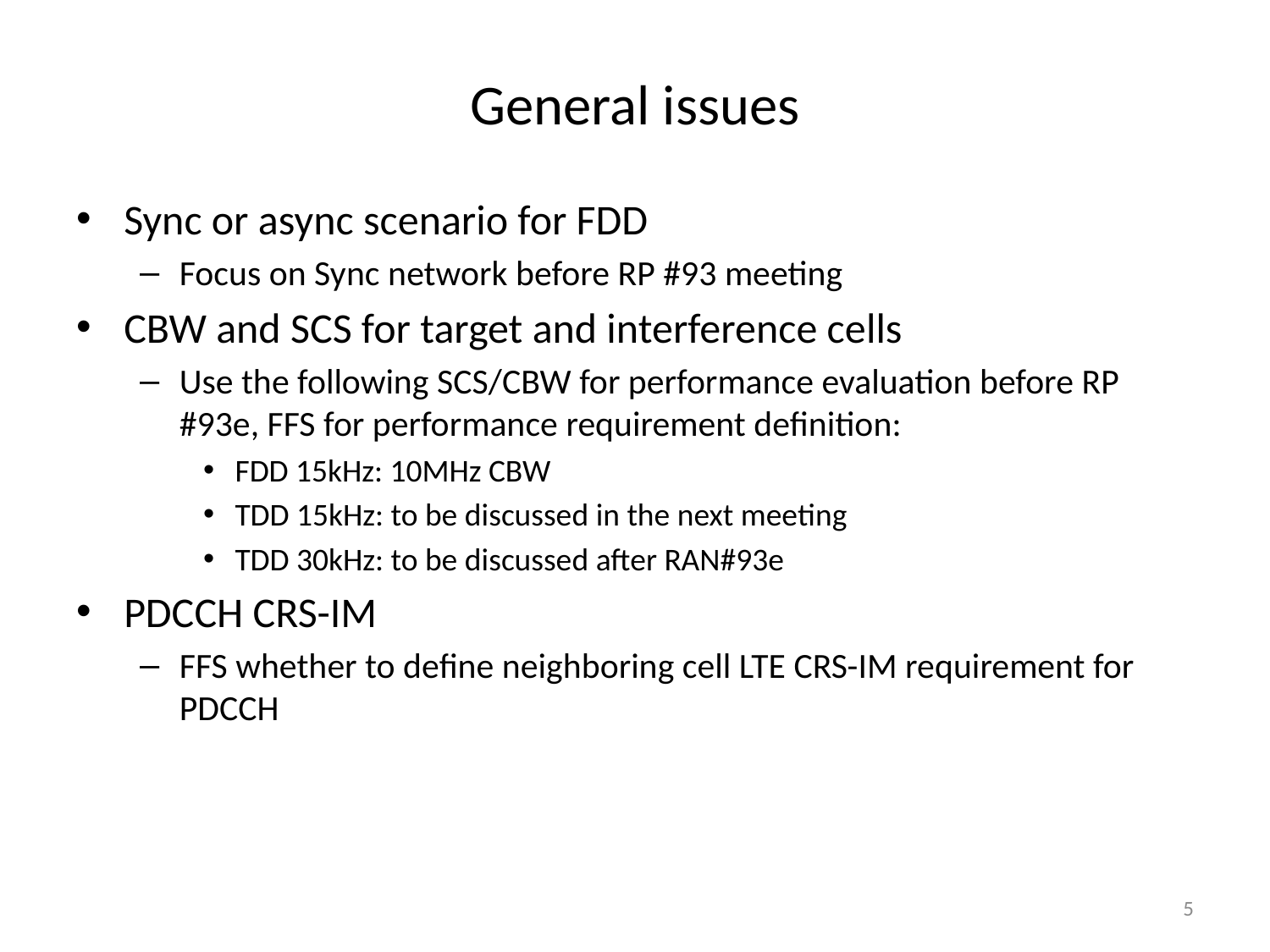

# General issues
Sync or async scenario for FDD
Focus on Sync network before RP #93 meeting
CBW and SCS for target and interference cells
Use the following SCS/CBW for performance evaluation before RP #93e, FFS for performance requirement definition:
FDD 15kHz: 10MHz CBW
TDD 15kHz: to be discussed in the next meeting
TDD 30kHz: to be discussed after RAN#93e
PDCCH CRS-IM
FFS whether to define neighboring cell LTE CRS-IM requirement for PDCCH

5